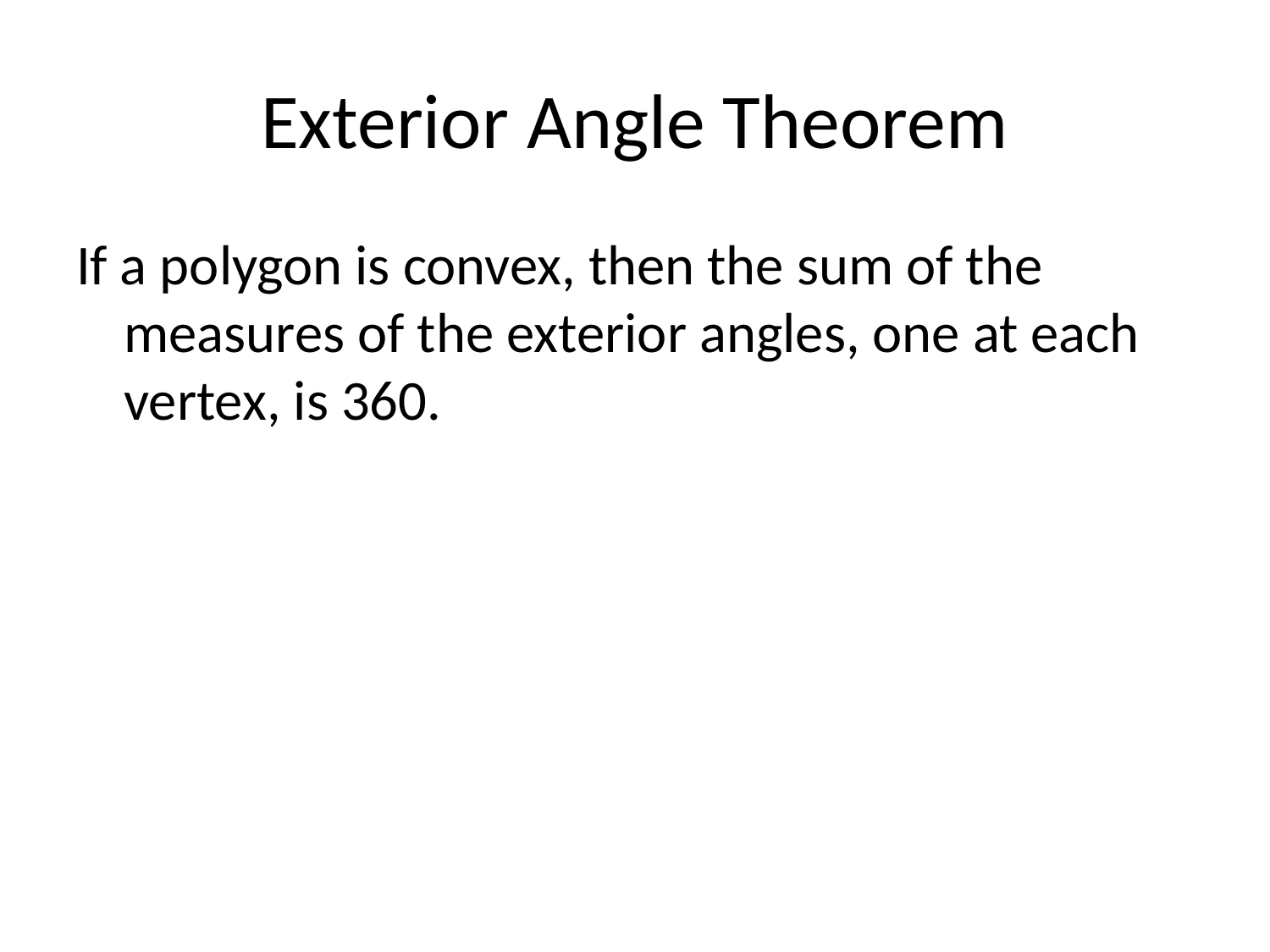

# Exterior Angle Theorem
If a polygon is convex, then the sum of the measures of the exterior angles, one at each vertex, is 360.